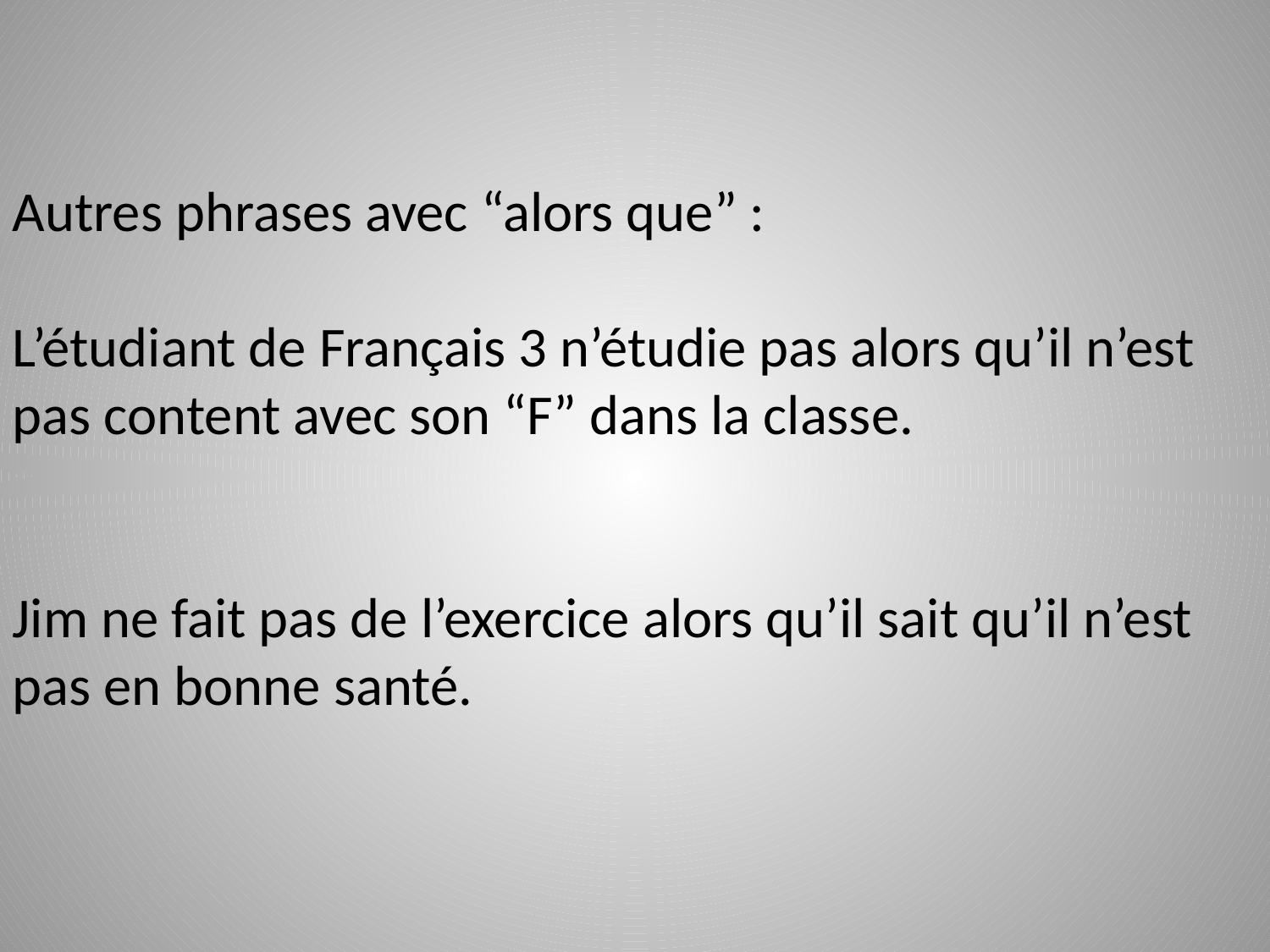

Autres phrases avec “alors que” :

L’étudiant de Français 3 n’étudie pas alors qu’il n’est pas content avec son “F” dans la classe.

Jim ne fait pas de l’exercice alors qu’il sait qu’il n’est pas en bonne santé.